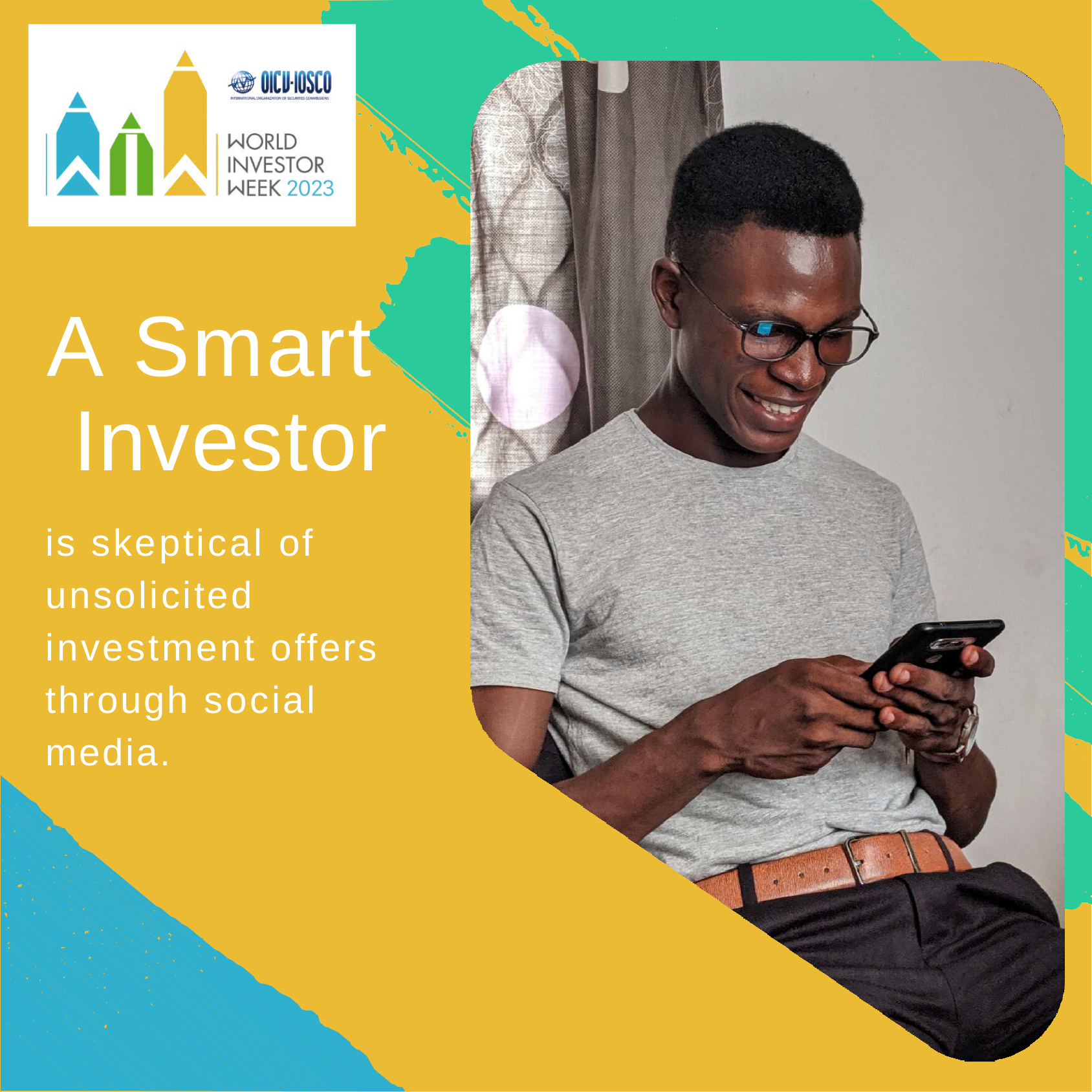

# A Smart  Investor
is skeptical of  unsolicited  investment offers  through social media.